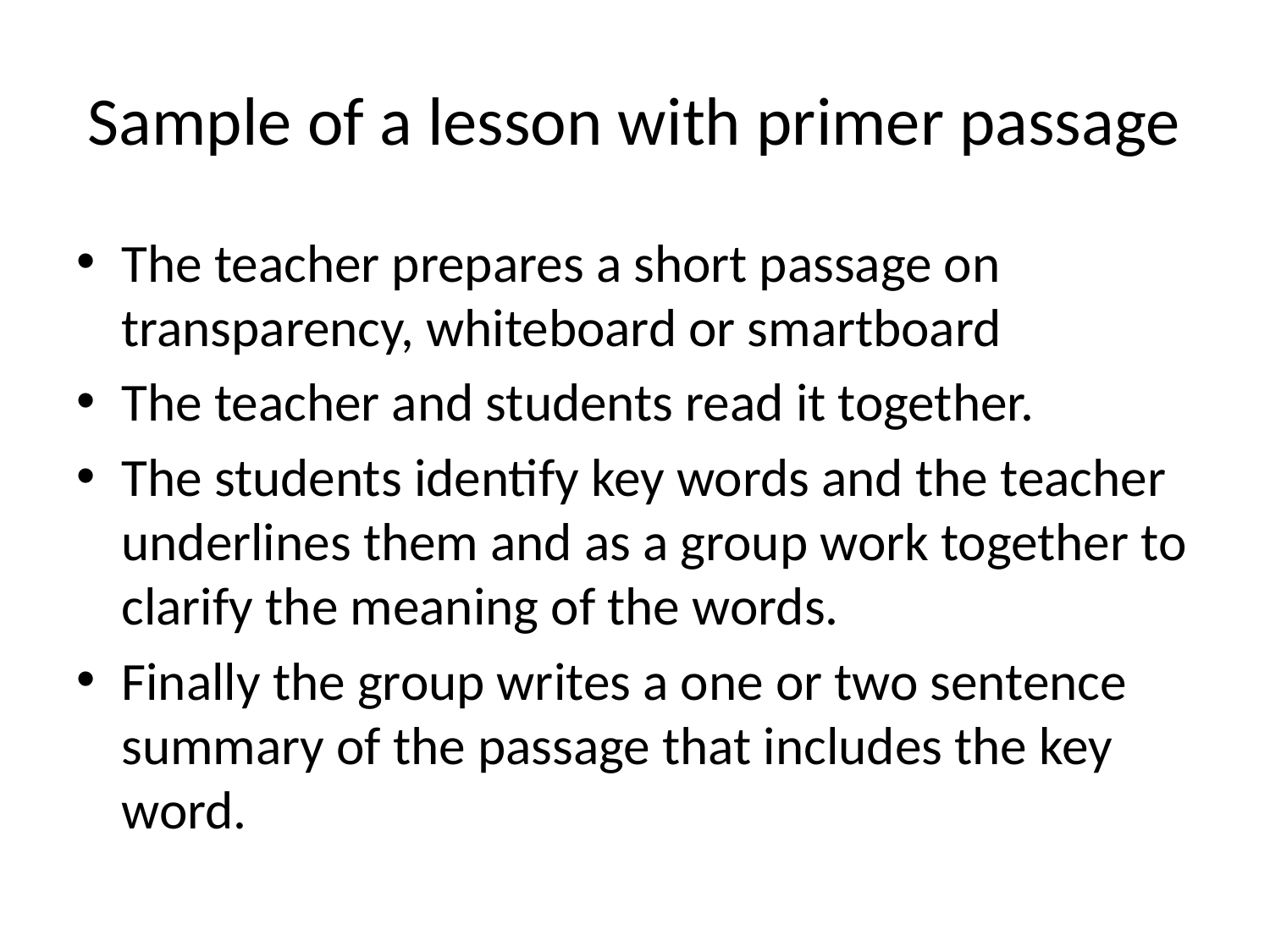

# Sample of a lesson with primer passage
The teacher prepares a short passage on transparency, whiteboard or smartboard
The teacher and students read it together.
The students identify key words and the teacher underlines them and as a group work together to clarify the meaning of the words.
Finally the group writes a one or two sentence summary of the passage that includes the key word.